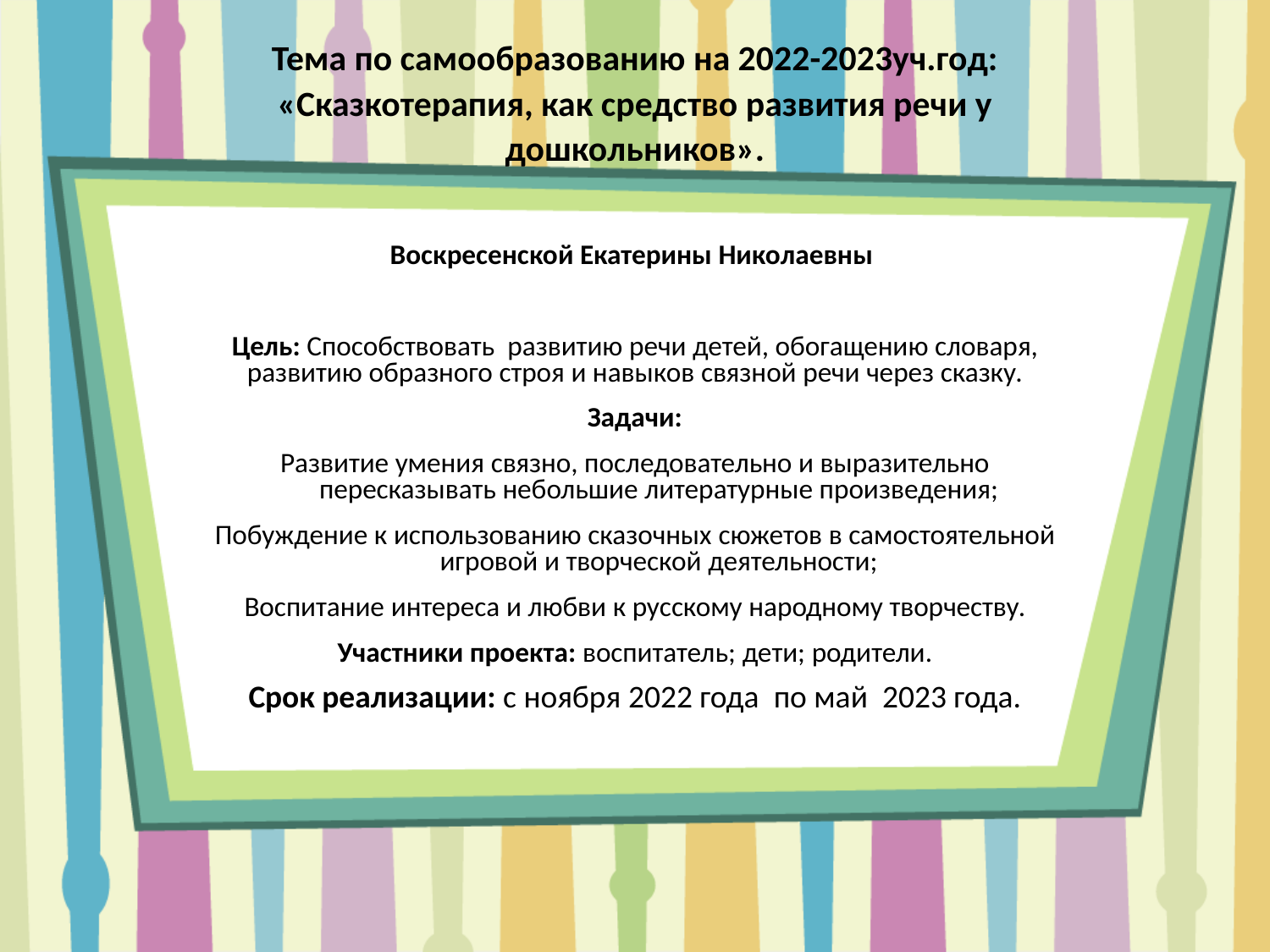

Тема по самообразованию на 2022-2023уч.год: «Сказкотерапия, как средство развития речи у дошкольников».

Воскресенской Екатерины Николаевны

Цель: Способствовать  развитию речи детей, обогащению словаря, развитию образного строя и навыков связной речи через сказку.
Задачи:
Развитие умения связно, последовательно и выразительно пересказывать небольшие литературные произведения;
Побуждение к использованию сказочных сюжетов в самостоятельной игровой и творческой деятельности;
Воспитание интереса и любви к русскому народному творчеству.
Участники проекта: воспитатель; дети; родители.
Срок реализации: с ноября 2022 года  по май  2023 года.